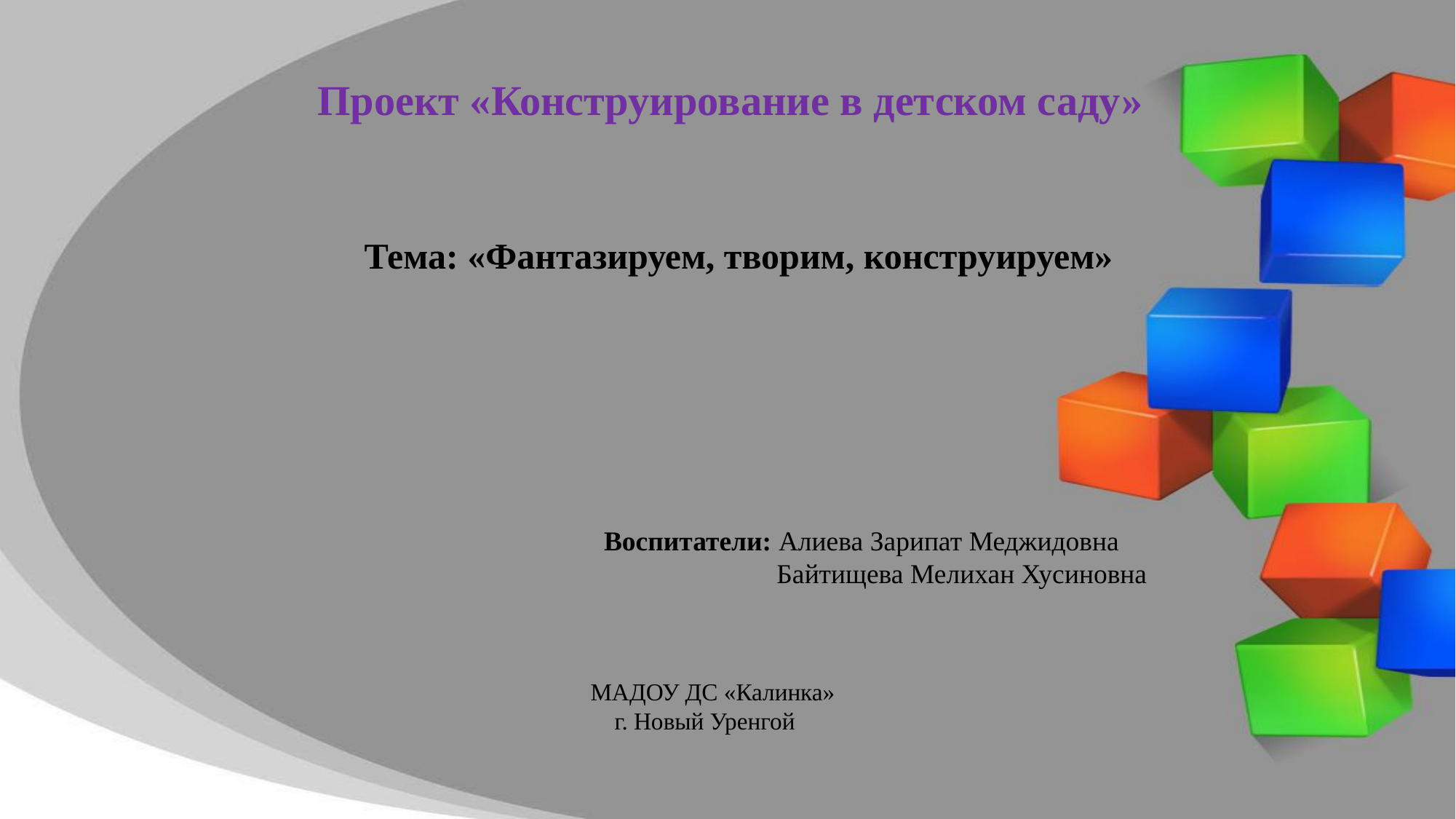

Проект «Конструирование в детском саду»
Тема: «Фантазируем, творим, конструируем»
Воспитатели: Алиева Зарипат Меджидовна
                         Байтищева Мелихан Хусиновна
МАДОУ ДС «Калинка»
    г. Новый Уренгой